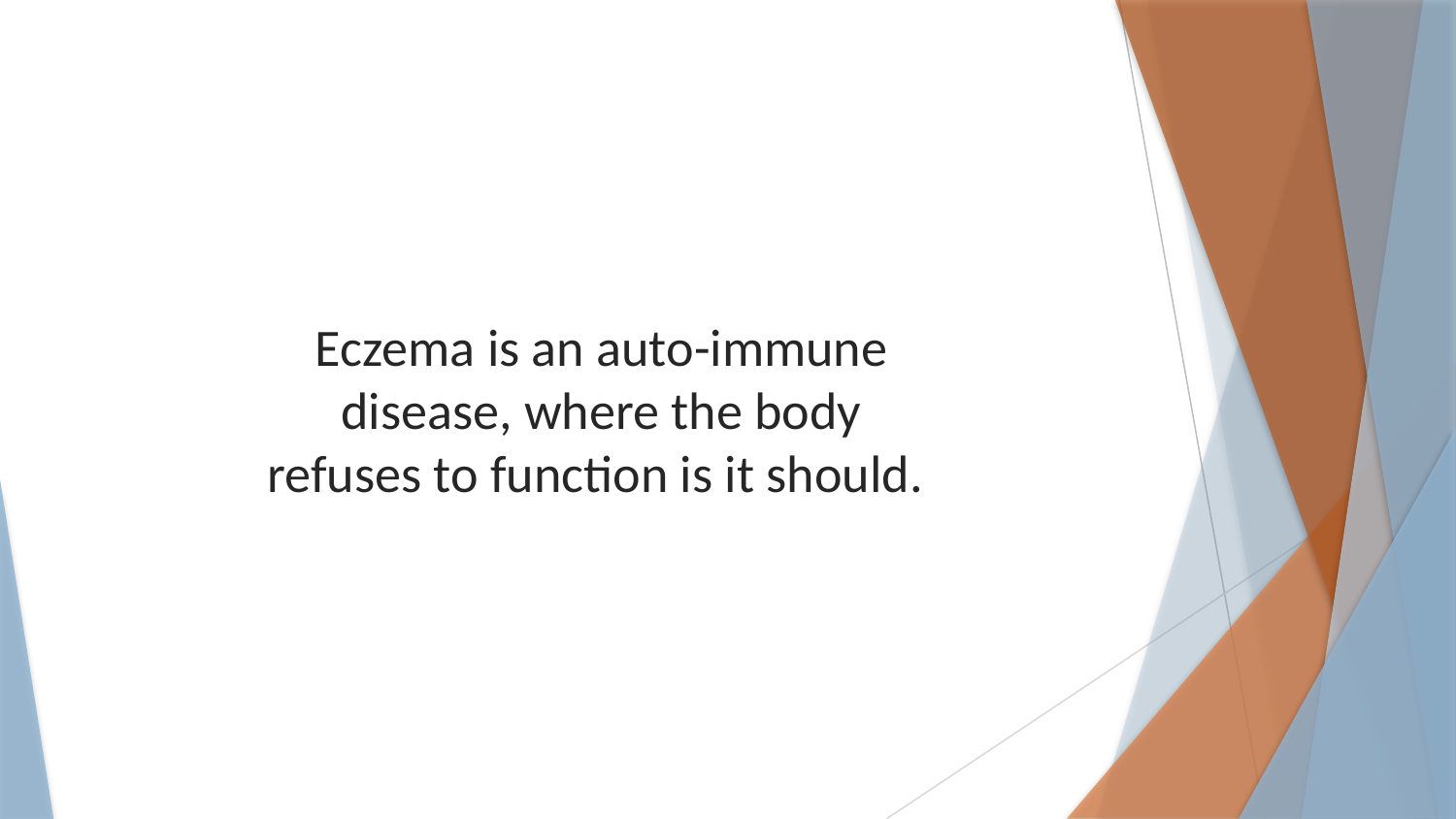

Eczema is an auto-immune disease, where the body refuses to function is it should.